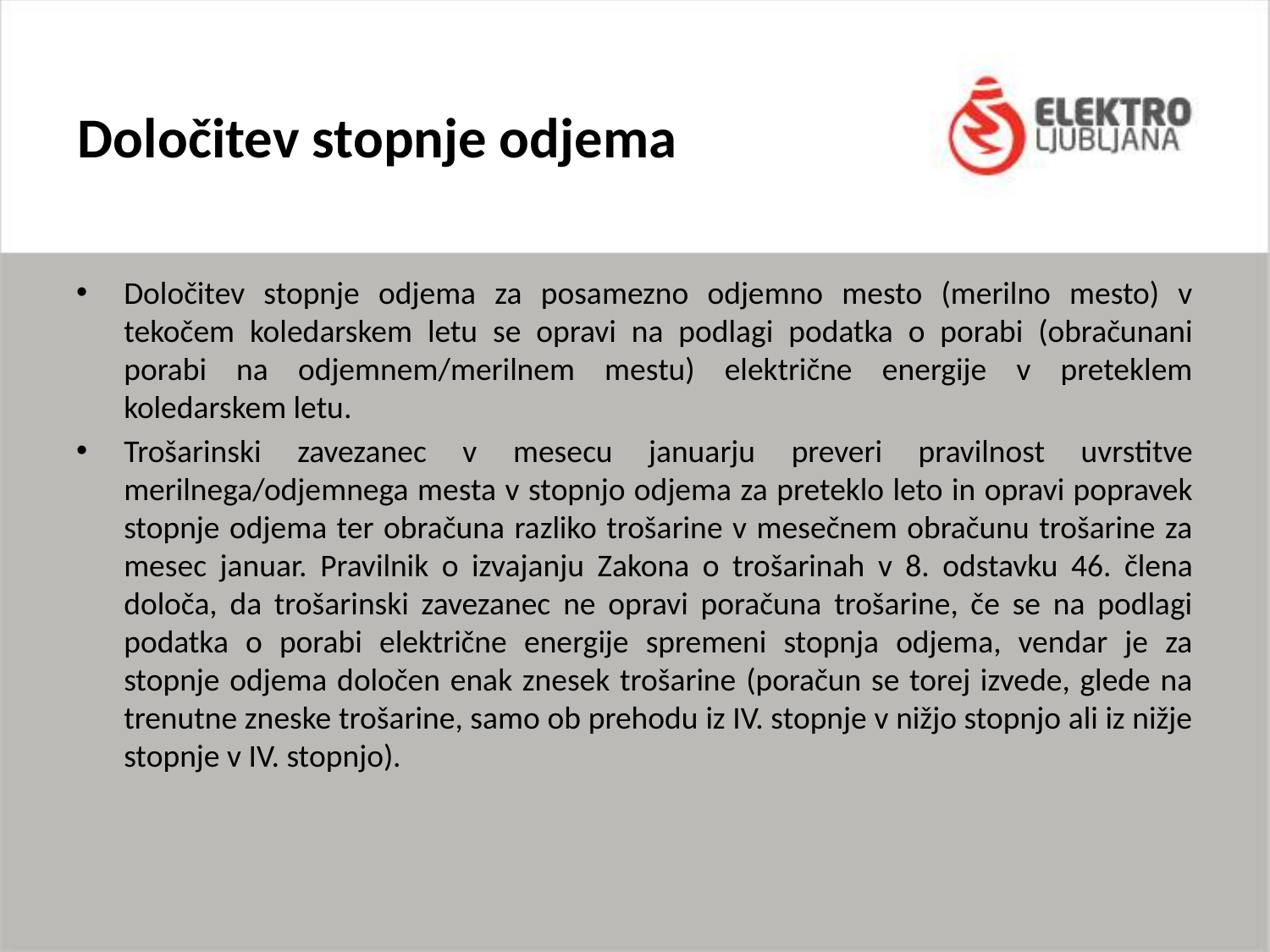

# Določitev stopnje odjema
Določitev stopnje odjema za posamezno odjemno mesto (merilno mesto) v tekočem koledarskem letu se opravi na podlagi podatka o porabi (obračunani porabi na odjemnem/merilnem mestu) električne energije v preteklem koledarskem letu.
Trošarinski zavezanec v mesecu januarju preveri pravilnost uvrstitve merilnega/odjemnega mesta v stopnjo odjema za preteklo leto in opravi popravek stopnje odjema ter obračuna razliko trošarine v mesečnem obračunu trošarine za mesec januar. Pravilnik o izvajanju Zakona o trošarinah v 8. odstavku 46. člena določa, da trošarinski zavezanec ne opravi poračuna trošarine, če se na podlagi podatka o porabi električne energije spremeni stopnja odjema, vendar je za stopnje odjema določen enak znesek trošarine (poračun se torej izvede, glede na trenutne zneske trošarine, samo ob prehodu iz IV. stopnje v nižjo stopnjo ali iz nižje stopnje v IV. stopnjo).